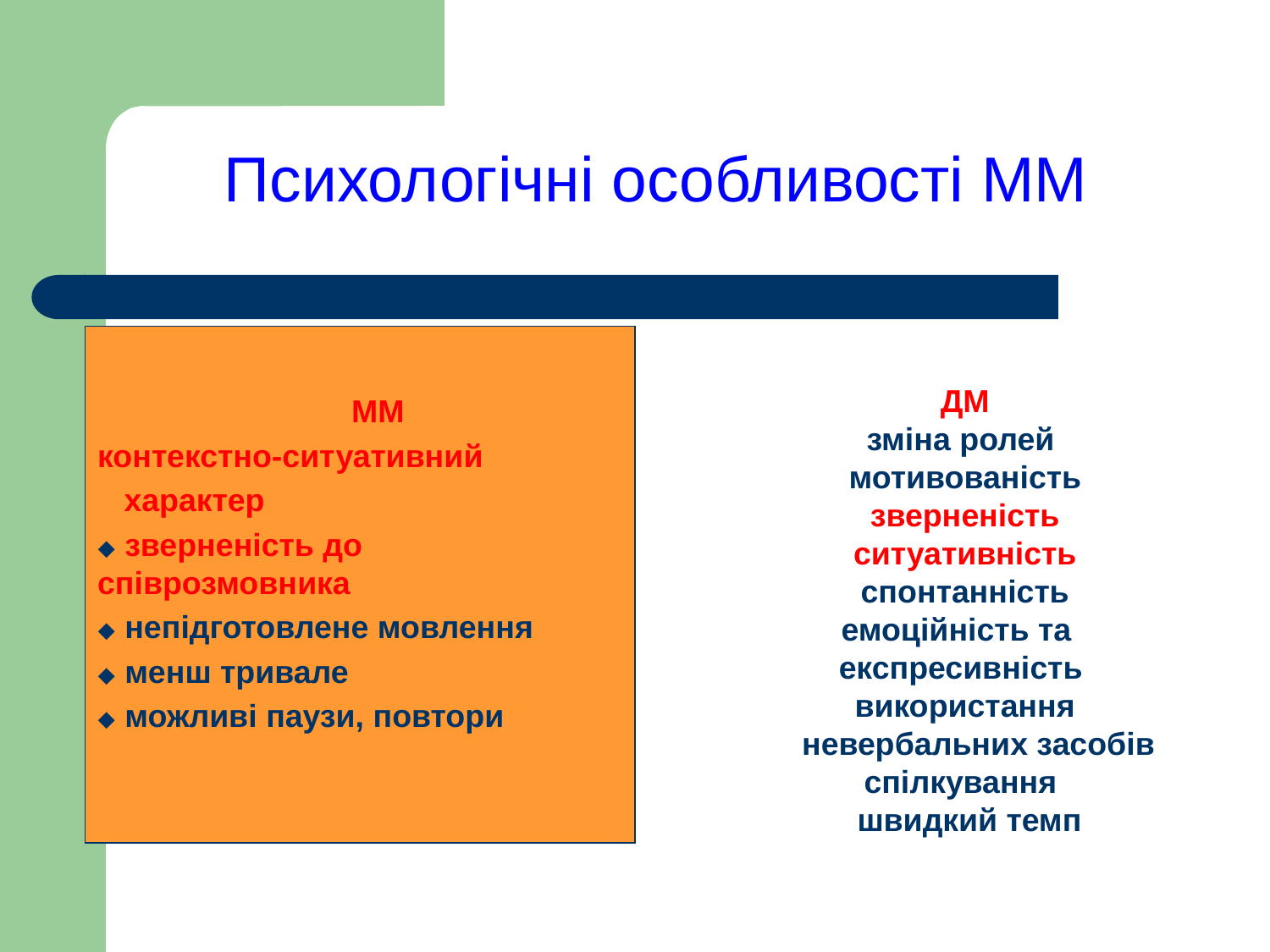

Психологічні особливості ММ
		ММ
контекстно-ситуативний
   характер
 зверненість до співрозмовника
 непідготовлене мовлення
 менш тривале
 можливі паузи, повтори

ДМ
зміна ролей
 мотивованість
 зверненість
 ситуативність
 спонтанність
 емоційність та    експресивність
 використання
   невербальних засобів спілкування
 швидкий темп